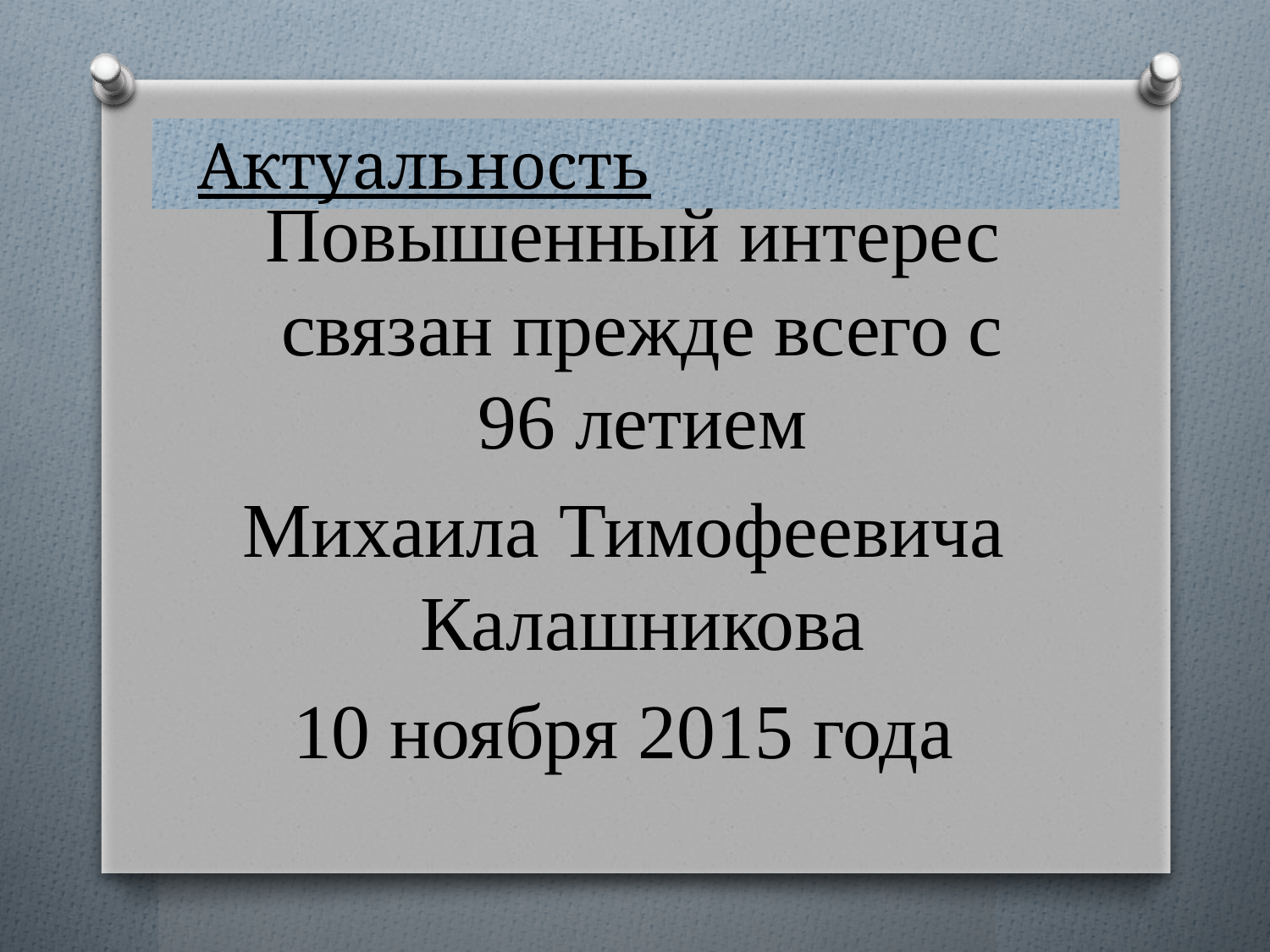

# Актуальность
Повышенный интерес связан прежде всего с  96 летием
Михаила Тимофеевича  Калашникова
10 ноября 2015 года